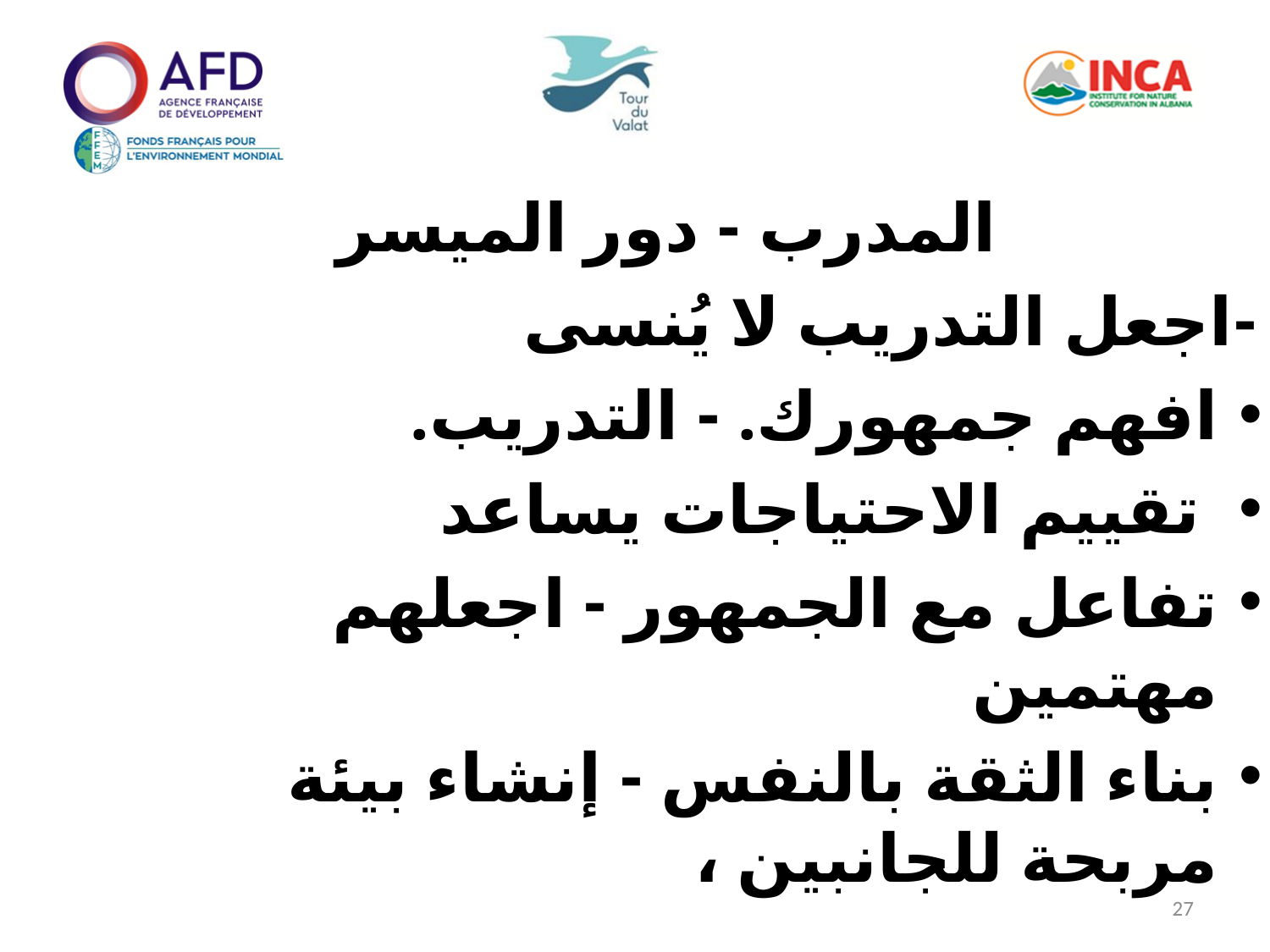

المدرب - دور الميسر
-اجعل التدريب لا يُنسى
افهم جمهورك. - التدريب.
 تقييم الاحتياجات يساعد
تفاعل مع الجمهور - اجعلهم مهتمين
بناء الثقة بالنفس - إنشاء بيئة مربحة للجانبين ،
27